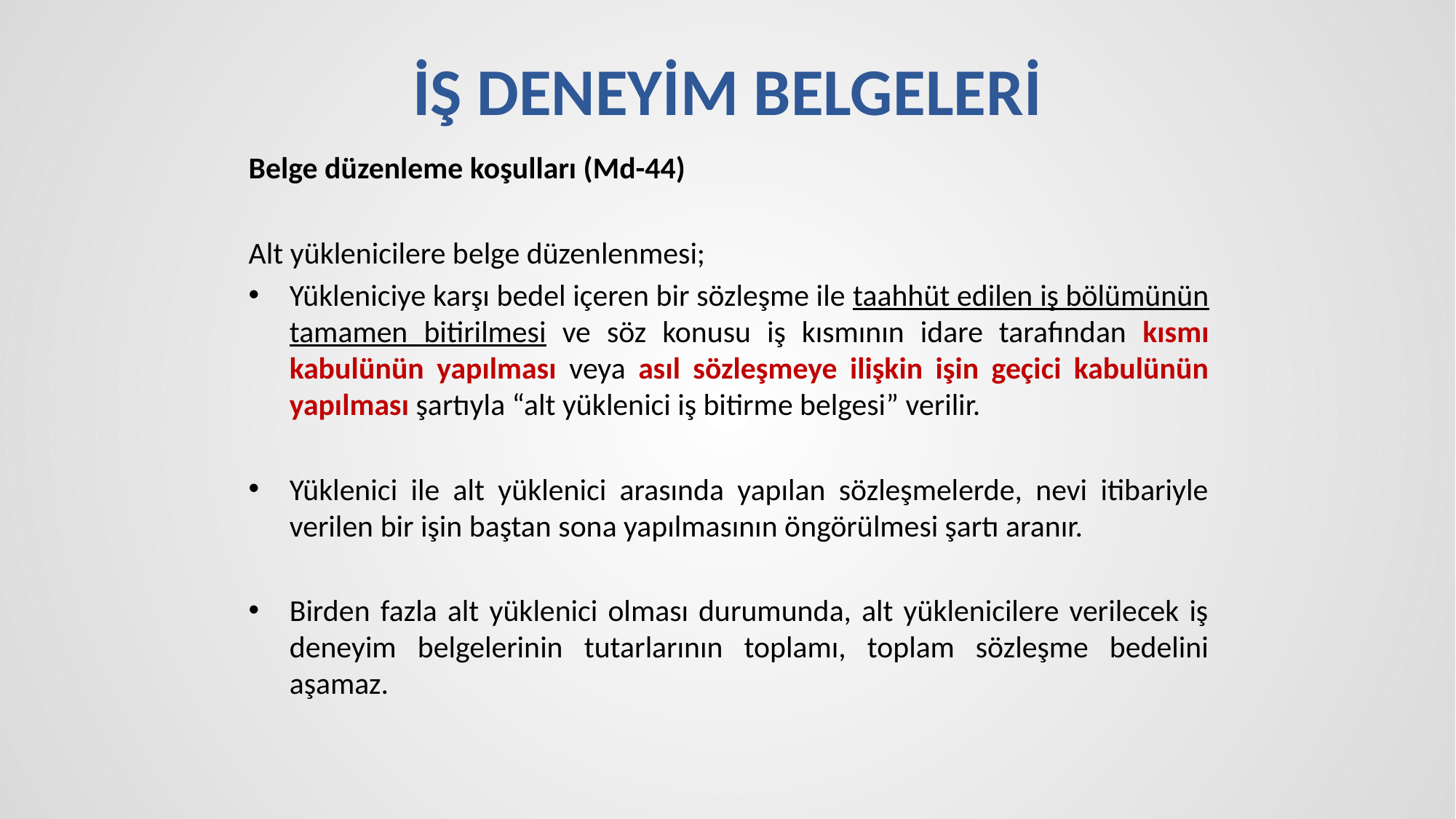

# İŞ DENEYİM BELGELERİ
Belge düzenleme koşulları (Md-44)

Alt yüklenicilere belge düzenlenmesi;
Yükleniciye karşı bedel içeren bir sözleşme ile taahhüt edilen iş bölümünün tamamen bitirilmesi ve söz konusu iş kısmının idare tarafından kısmı kabulünün yapılması veya asıl sözleşmeye ilişkin işin geçici kabulünün yapılması şartıyla “alt yüklenici iş bitirme belgesi” verilir.

Yüklenici ile alt yüklenici arasında yapılan sözleşmelerde, nevi itibariyle verilen bir işin baştan sona yapılmasının öngörülmesi şartı aranır.

Birden fazla alt yüklenici olması durumunda, alt yüklenicilere verilecek iş deneyim belgelerinin tutarlarının toplamı, toplam sözleşme bedelini aşamaz.